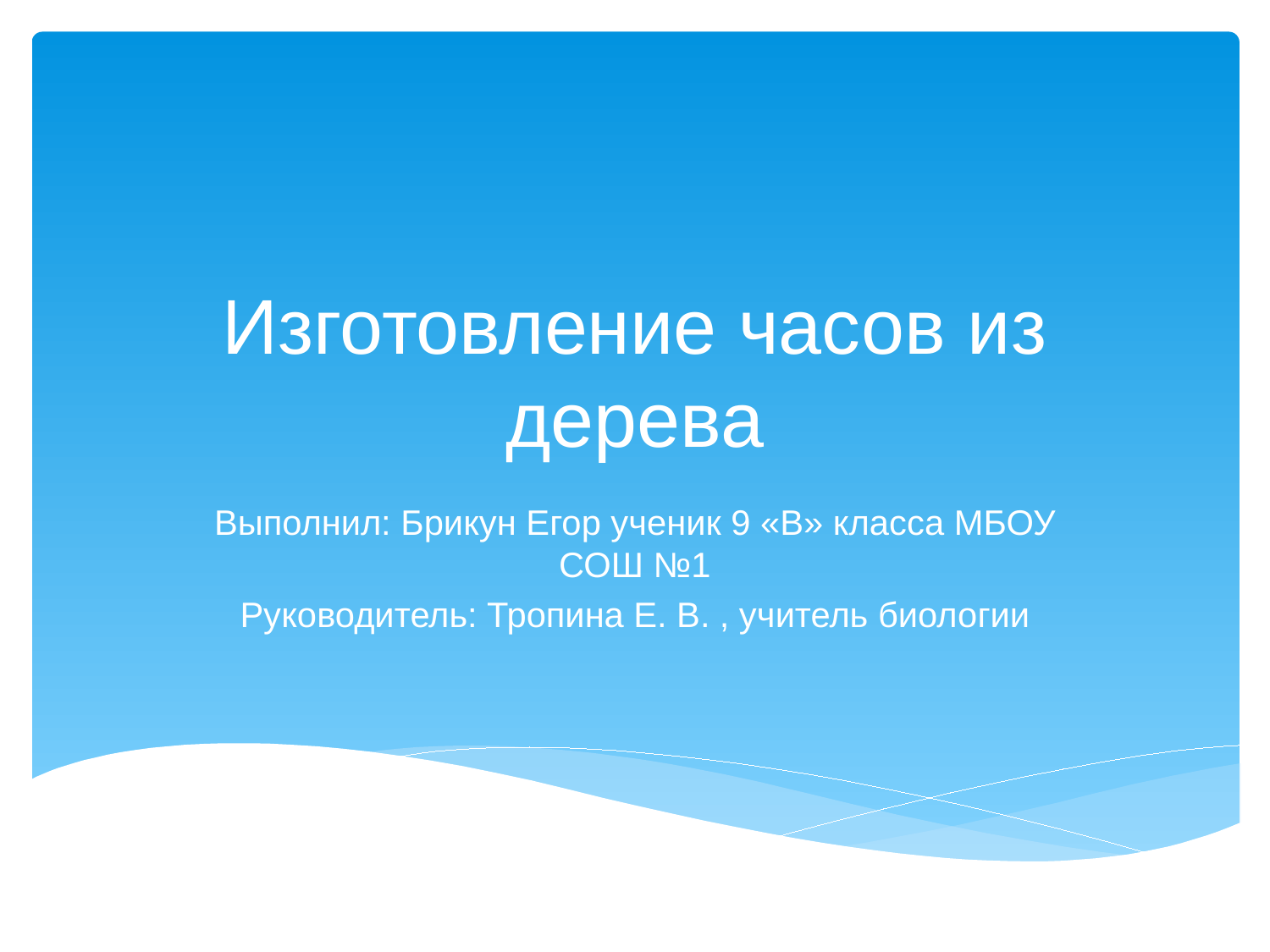

# Изготовление часов из дерева
Выполнил: Брикун Егор ученик 9 «В» класса МБОУ СОШ №1
Руководитель: Тропина Е. В. , учитель биологии